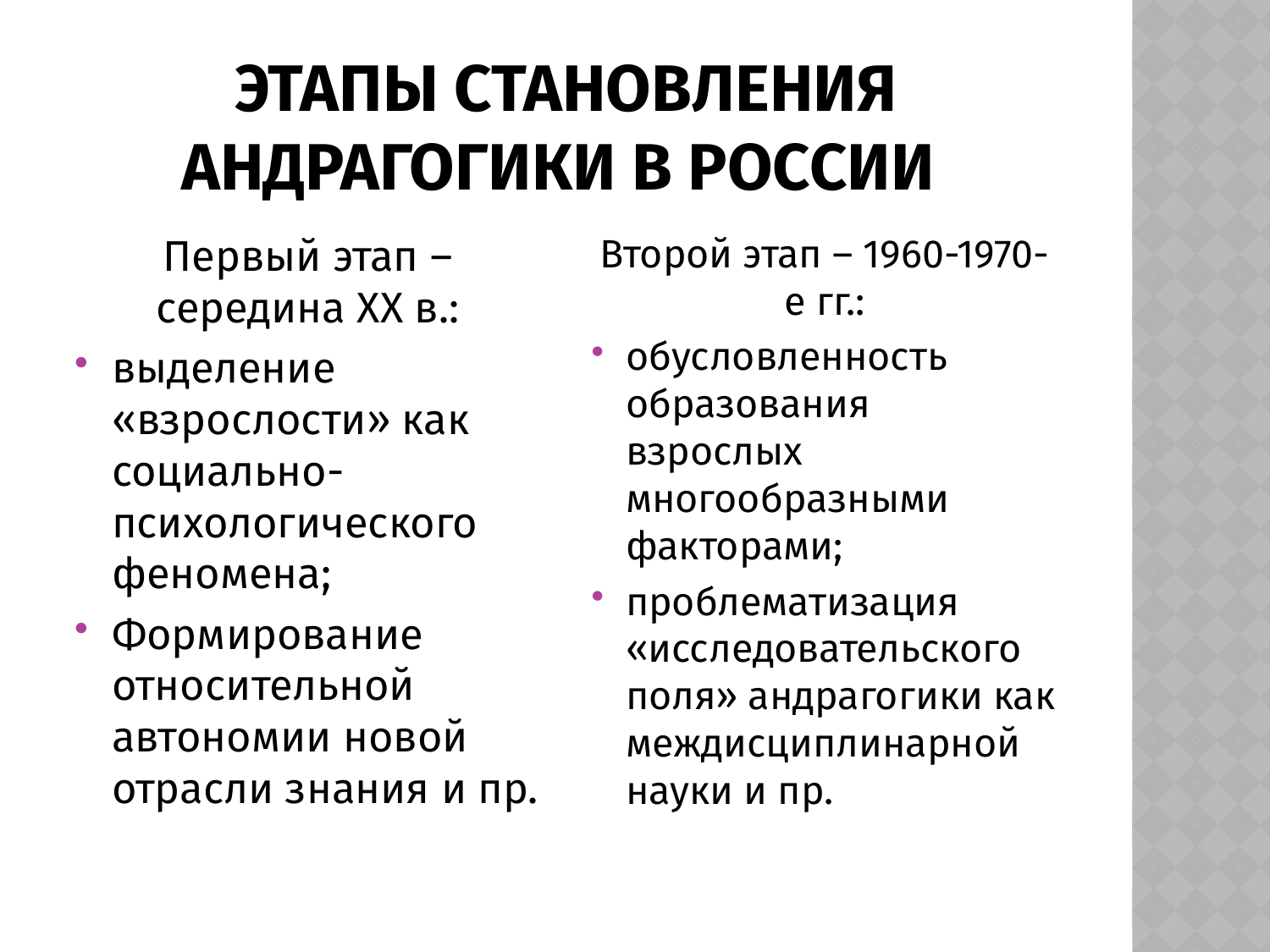

# Этапы становления андрагогики в России
Первый этап – середина ХХ в.:
выделение «взрослости» как социально-психологического феномена;
Формирование относительной автономии новой отрасли знания и пр.
Второй этап – 1960-1970-е гг.:
обусловленность образования взрослых многообразными факторами;
проблематизация «исследовательского поля» андрагогики как междисциплинарной науки и пр.